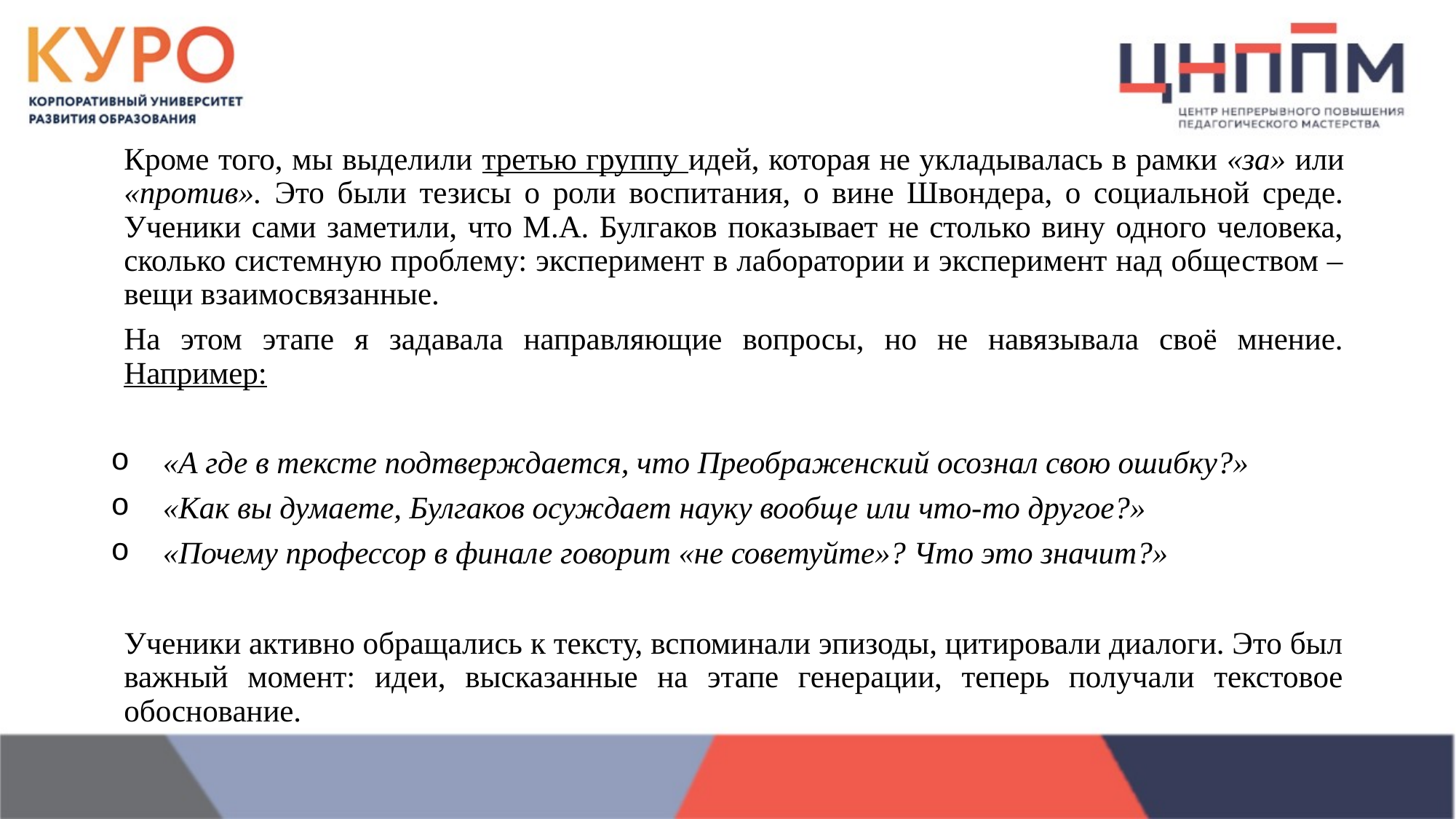

Кроме того, мы выделили третью группу идей, которая не укладывалась в рамки «за» или «против». Это были тезисы о роли воспитания, о вине Швондера, о социальной среде. Ученики сами заметили, что М.А. Булгаков показывает не столько вину одного человека, сколько системную проблему: эксперимент в лаборатории и эксперимент над обществом – вещи взаимосвязанные.
На этом этапе я задавала направляющие вопросы, но не навязывала своё мнение. Например:

«А где в тексте подтверждается, что Преображенский осознал свою ошибку?»
«Как вы думаете, Булгаков осуждает науку вообще или что-то другое?»
«Почему профессор в финале говорит «не советуйте»? Что это значит?»

Ученики активно обращались к тексту, вспоминали эпизоды, цитировали диалоги. Это был важный момент: идеи, высказанные на этапе генерации, теперь получали текстовое обоснование.